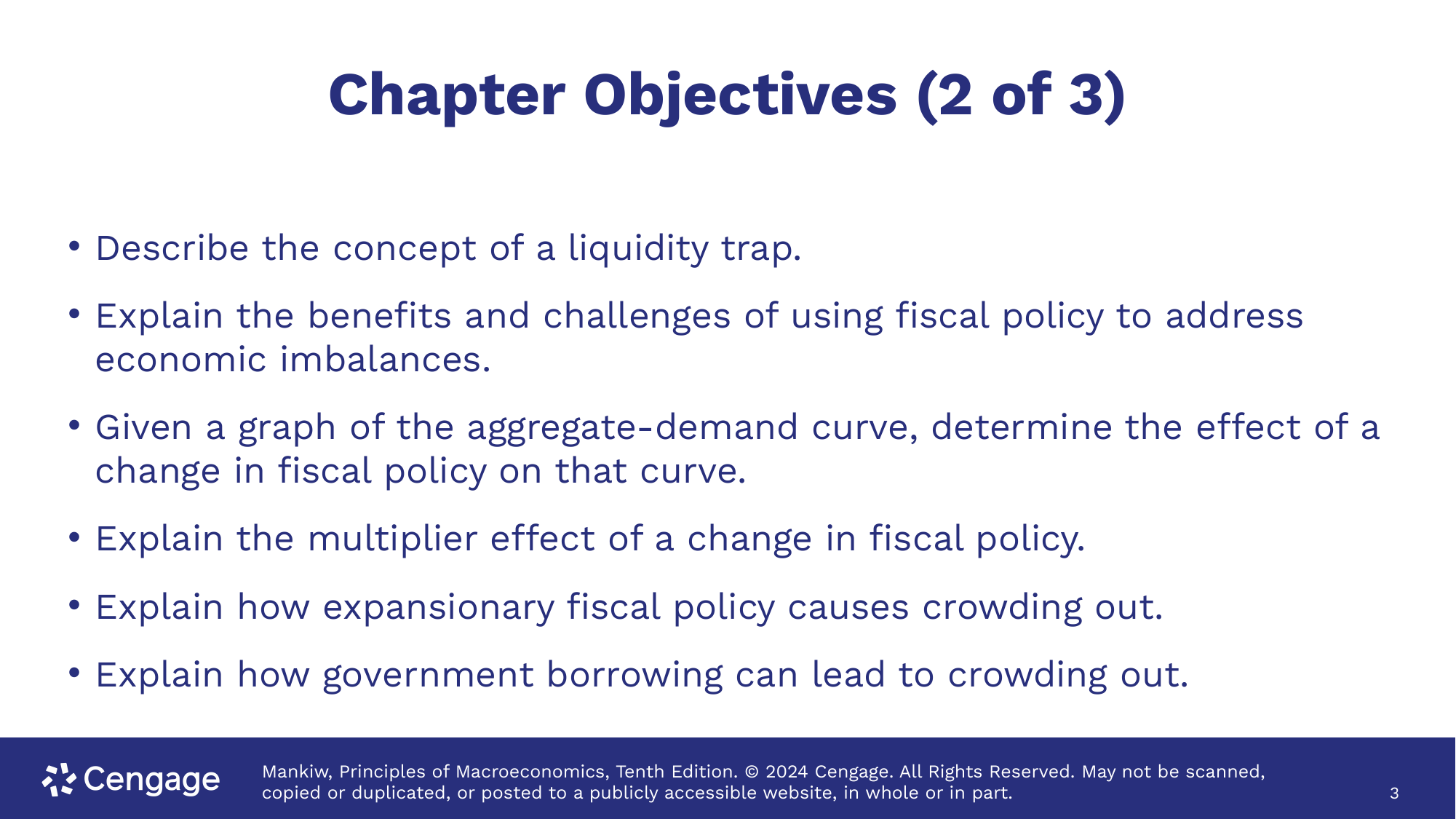

# Chapter Objectives (2 of 3)
Describe the concept of a liquidity trap.
Explain the benefits and challenges of using fiscal policy to address economic imbalances.
Given a graph of the aggregate-demand curve, determine the effect of a change in fiscal policy on that curve.
Explain the multiplier effect of a change in fiscal policy.
Explain how expansionary fiscal policy causes crowding out.
Explain how government borrowing can lead to crowding out.